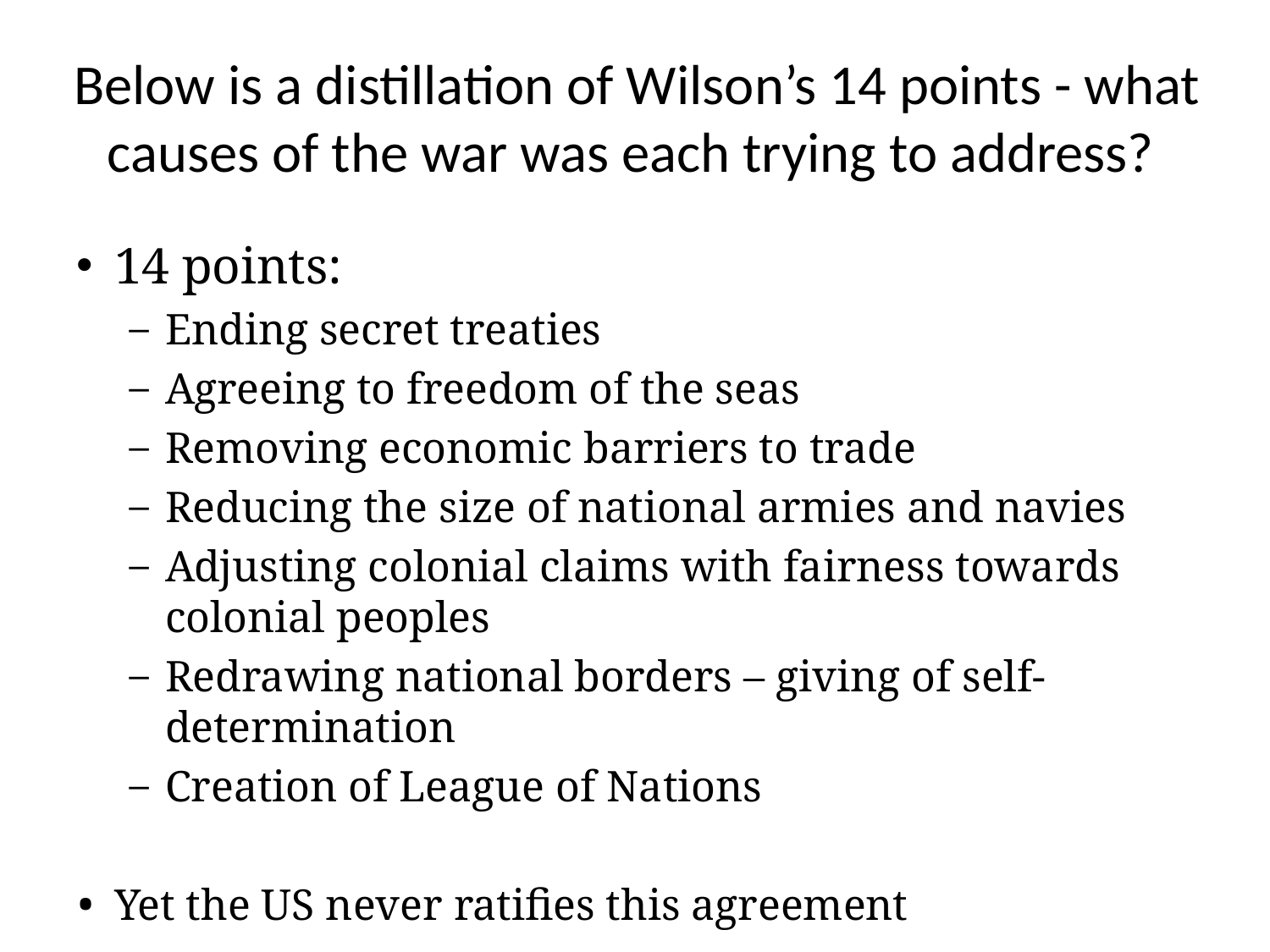

# Below is a distillation of Wilson’s 14 points - what causes of the war was each trying to address?
14 points:
Ending secret treaties
Agreeing to freedom of the seas
Removing economic barriers to trade
Reducing the size of national armies and navies
Adjusting colonial claims with fairness towards colonial peoples
Redrawing national borders – giving of self-determination
Creation of League of Nations

Yet the US never ratifies this agreement